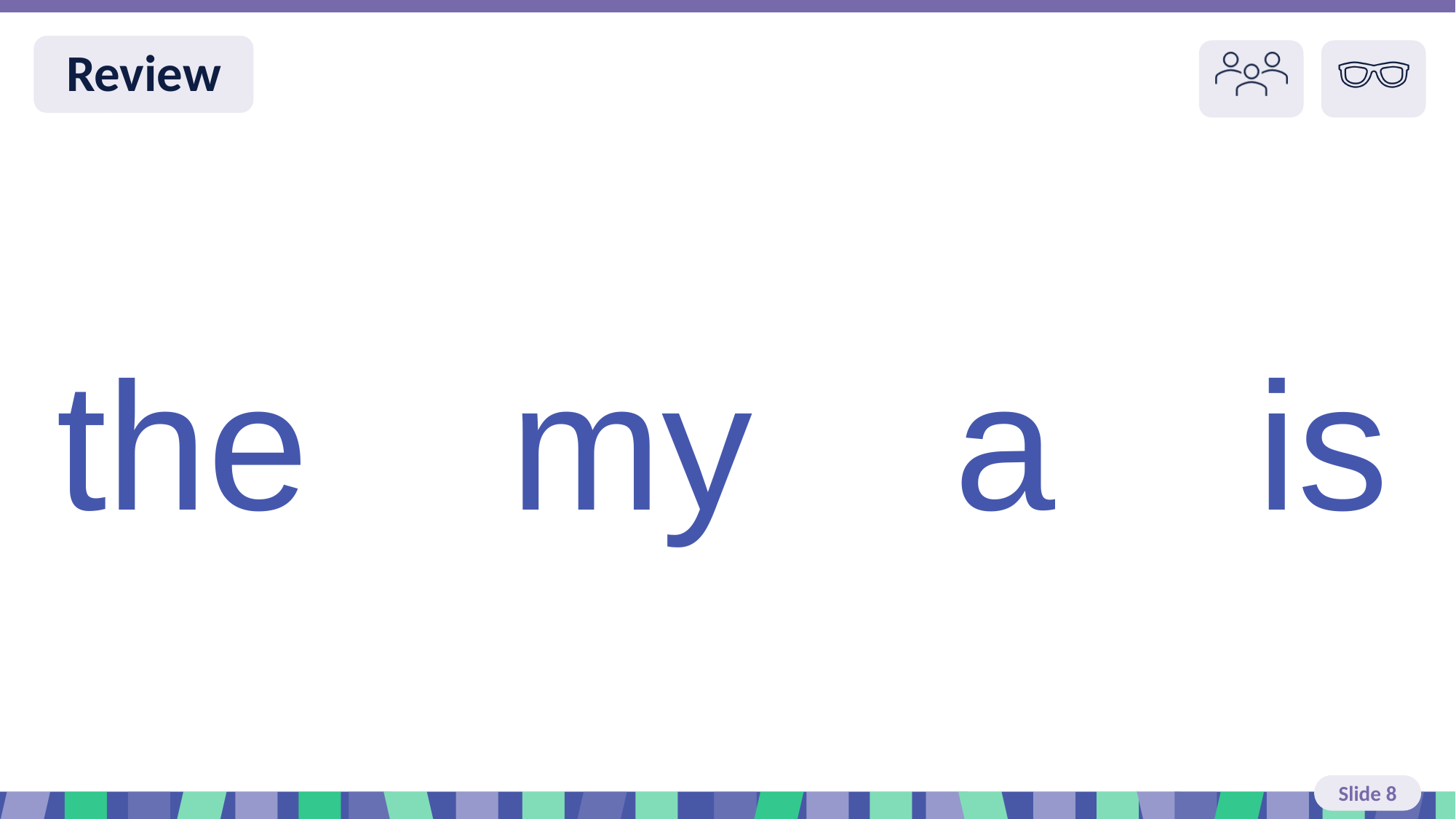

Slide 8 Review
the    my    a    is